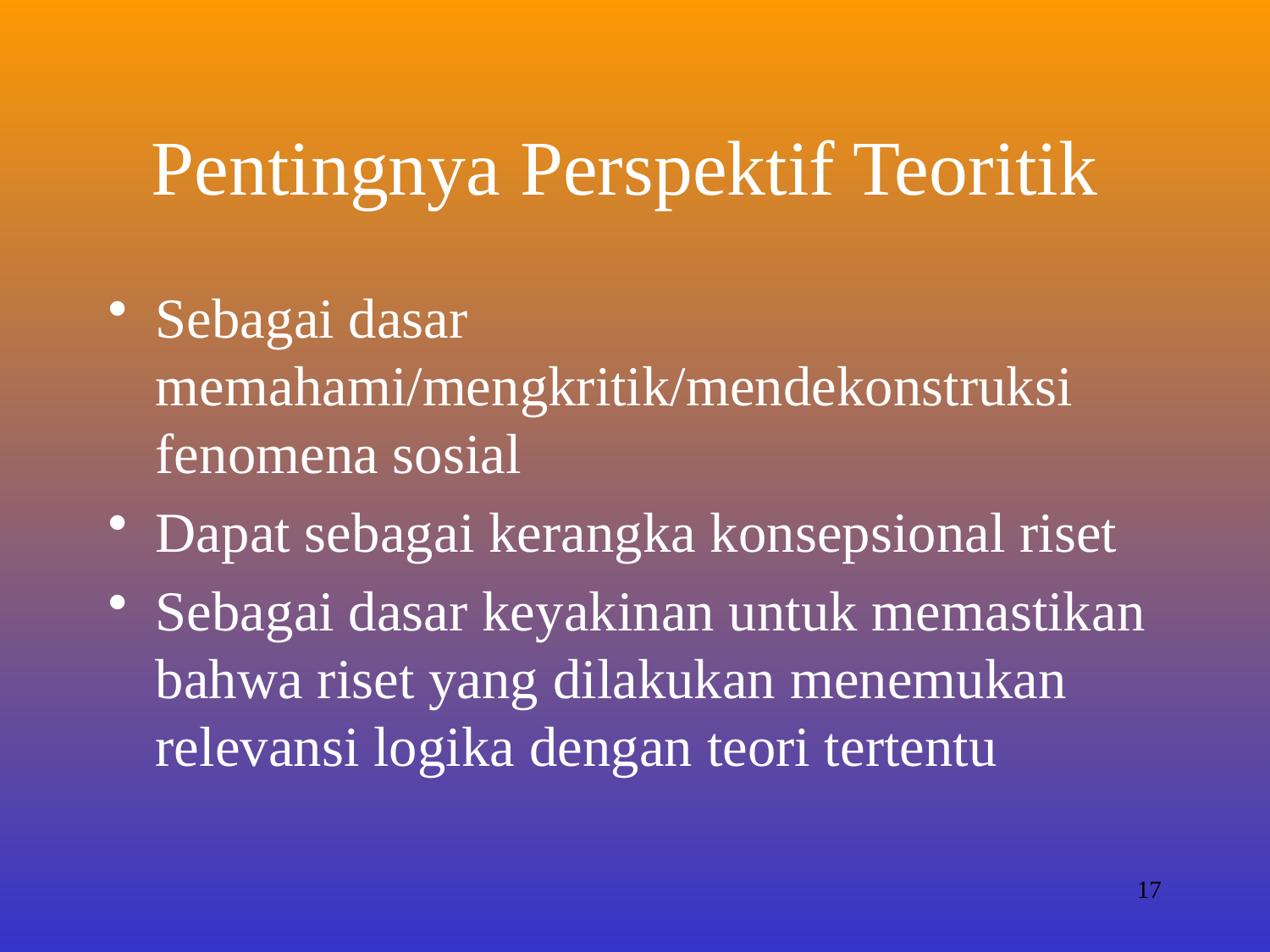

# Pentingnya Perspektif Teoritik
Sebagai dasar memahami/mengkritik/mendekonstruksi fenomena sosial
Dapat sebagai kerangka konsepsional riset
Sebagai dasar keyakinan untuk memastikan bahwa riset yang dilakukan menemukan relevansi logika dengan teori tertentu
17